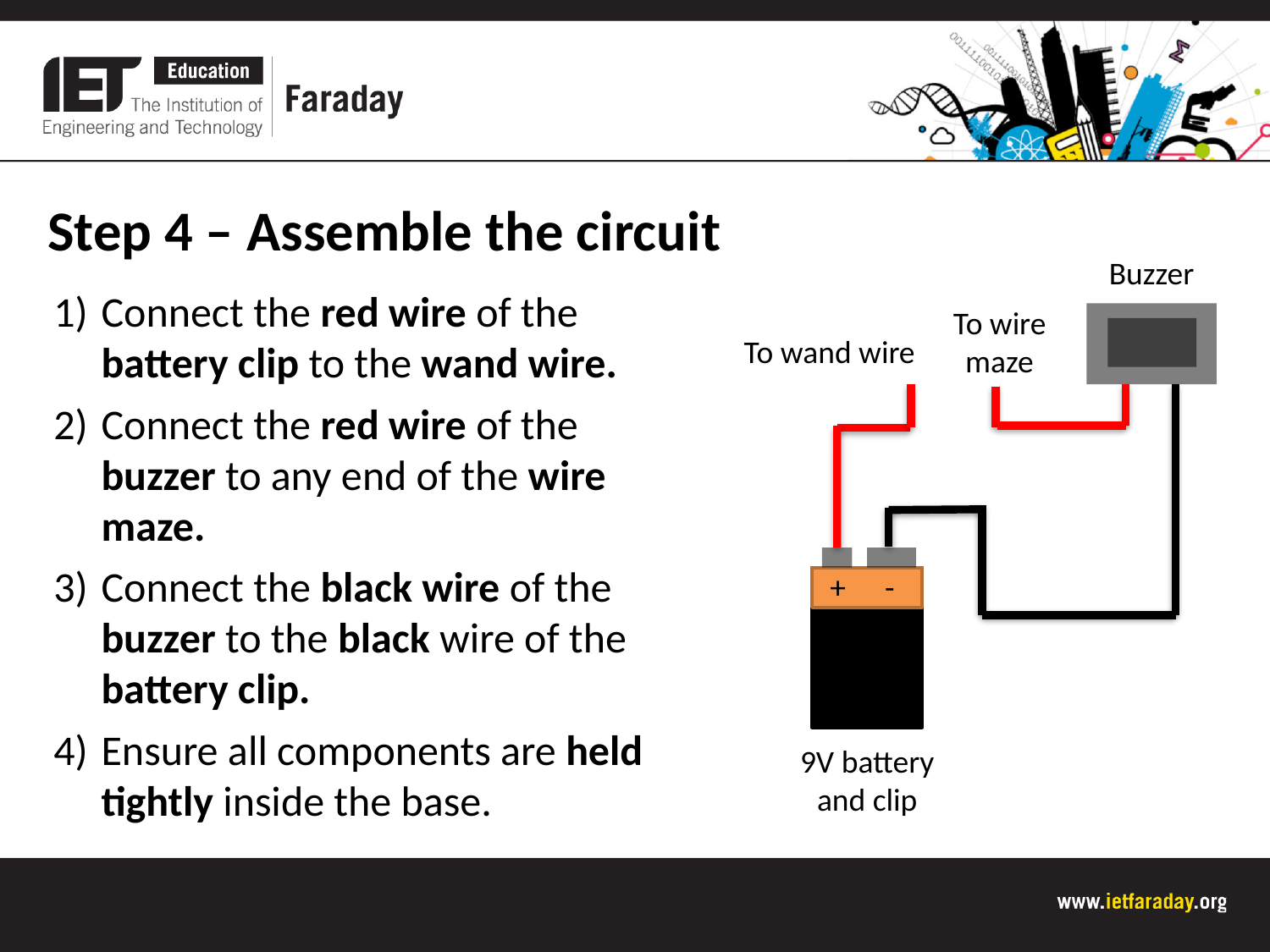

Step 4 – Assemble the circuit
Buzzer
To wire maze

To wand wire

+
-

9V battery and clip
Connect the red wire of the battery clip to the wand wire.
Connect the red wire of the buzzer to any end of the wire maze.
Connect the black wire of the buzzer to the black wire of the battery clip.
Ensure all components are held tightly inside the base.